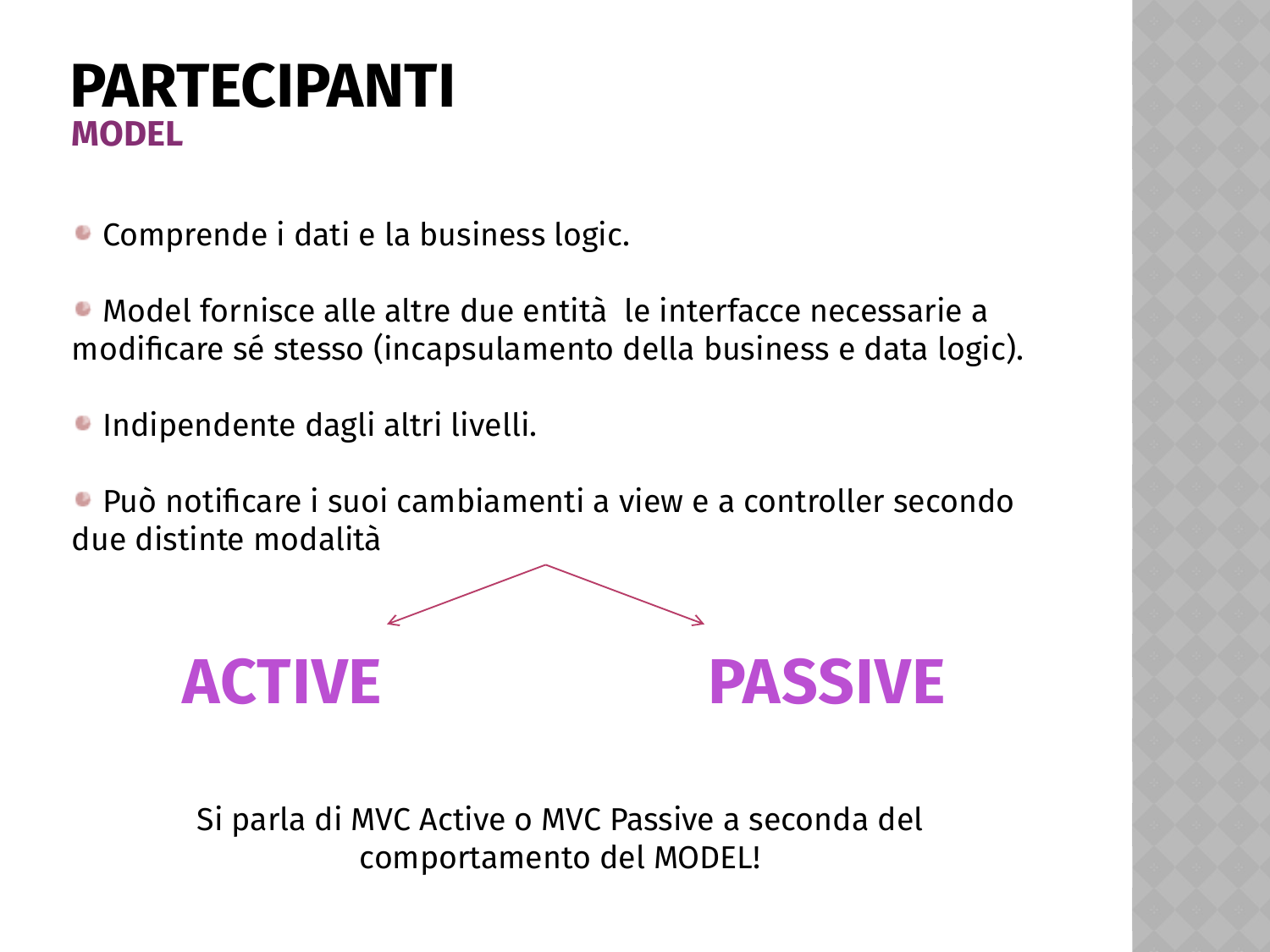

# PARTECIPANTI
MODEL
 Comprende i dati e la business logic.

 Model fornisce alle altre due entità  le interfacce necessarie a modificare sé stesso (incapsulamento della business e data logic).

 Indipendente dagli altri livelli.

 Può notificare i suoi cambiamenti a view e a controller secondo due distinte modalità
ACTIVE
PASSIVE
Si parla di MVC Active o MVC Passive a seconda del comportamento del MODEL!